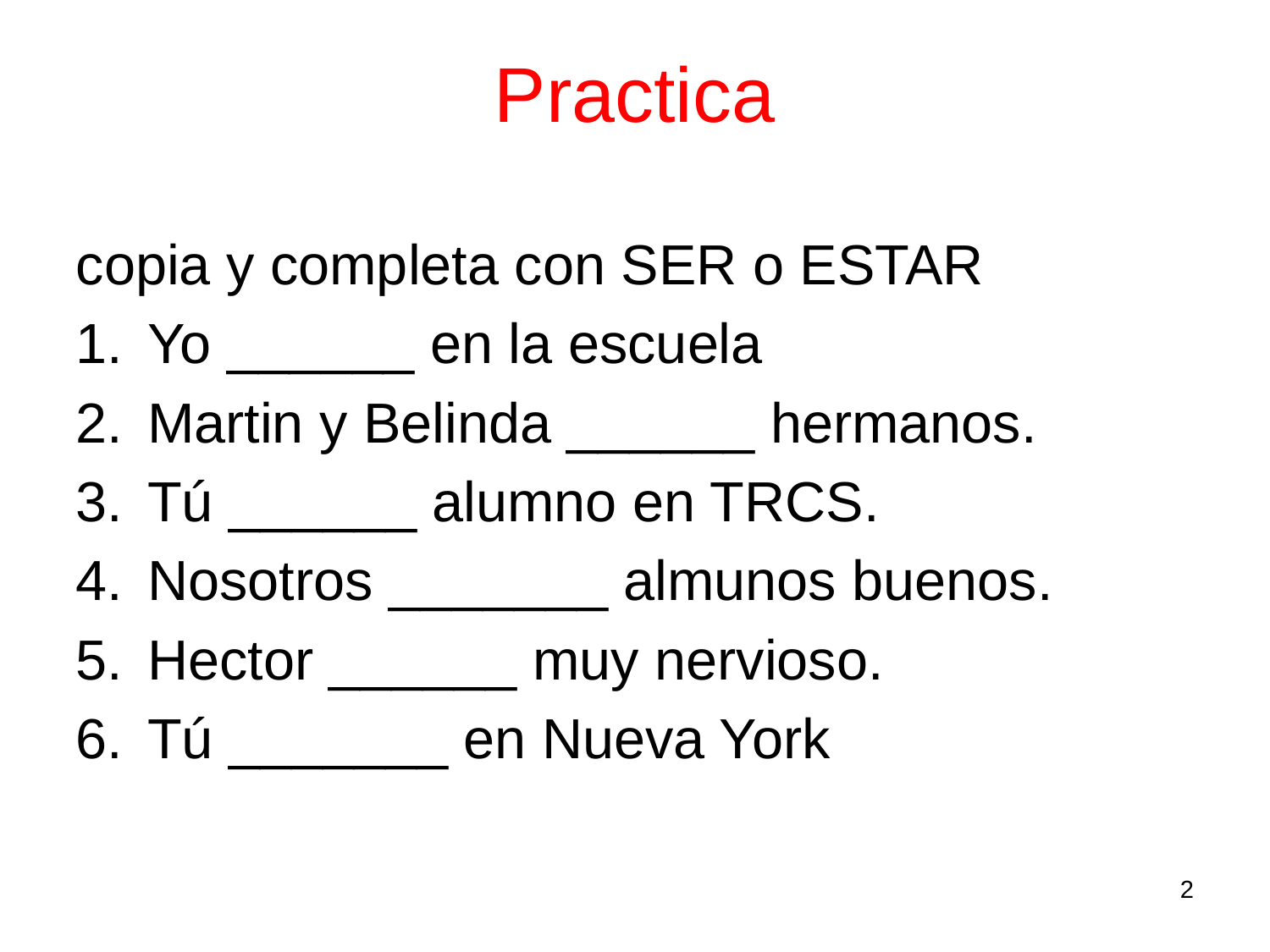

Practica
copia y completa con SER o ESTAR
Yo ______ en la escuela
Martin y Belinda ______ hermanos.
Tú ______ alumno en TRCS.
Nosotros _______ almunos buenos.
Hector ______ muy nervioso.
Tú _______ en Nueva York

2